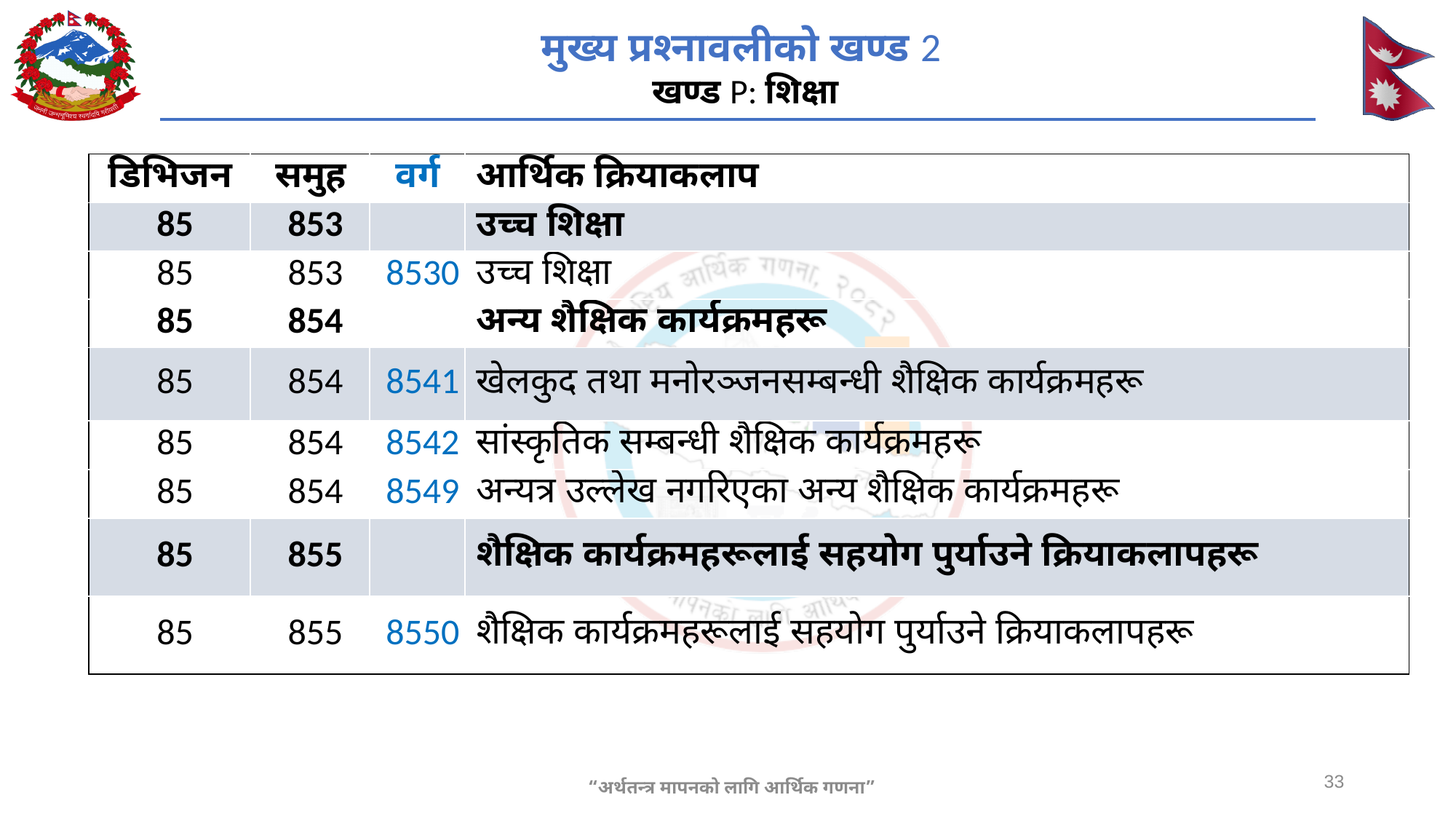

# मुख्य प्रश्नावलीको खण्ड 2 खण्ड P: शिक्षा
| डिभिजन | समुह | वर्ग | आर्थिक क्रियाकलाप |
| --- | --- | --- | --- |
| 85 | 853 |  | उच्च शिक्षा |
| 85 | 853 | 8530 | उच्च शिक्षा |
| 85 | 854 |  | अन्य शैक्षिक कार्यक्रमहरू |
| 85 | 854 | 8541 | खेलकुद तथा मनोरञ्जनसम्बन्धी शैक्षिक कार्यक्रमहरू |
| 85 | 854 | 8542 | सांस्कृतिक सम्बन्धी शैक्षिक कार्यक्रमहरू |
| 85 | 854 | 8549 | अन्यत्र उल्लेख नगरिएका अन्य शैक्षिक कार्यक्रमहरू |
| 85 | 855 |  | शैक्षिक कार्यक्रमहरूलाई सहयोग पुर्याउने क्रियाकलापहरू |
| 85 | 855 | 8550 | शैक्षिक कार्यक्रमहरूलाई सहयोग पुर्याउने क्रियाकलापहरू |
33
“अर्थतन्त्र मापनको लागि आर्थिक गणना”